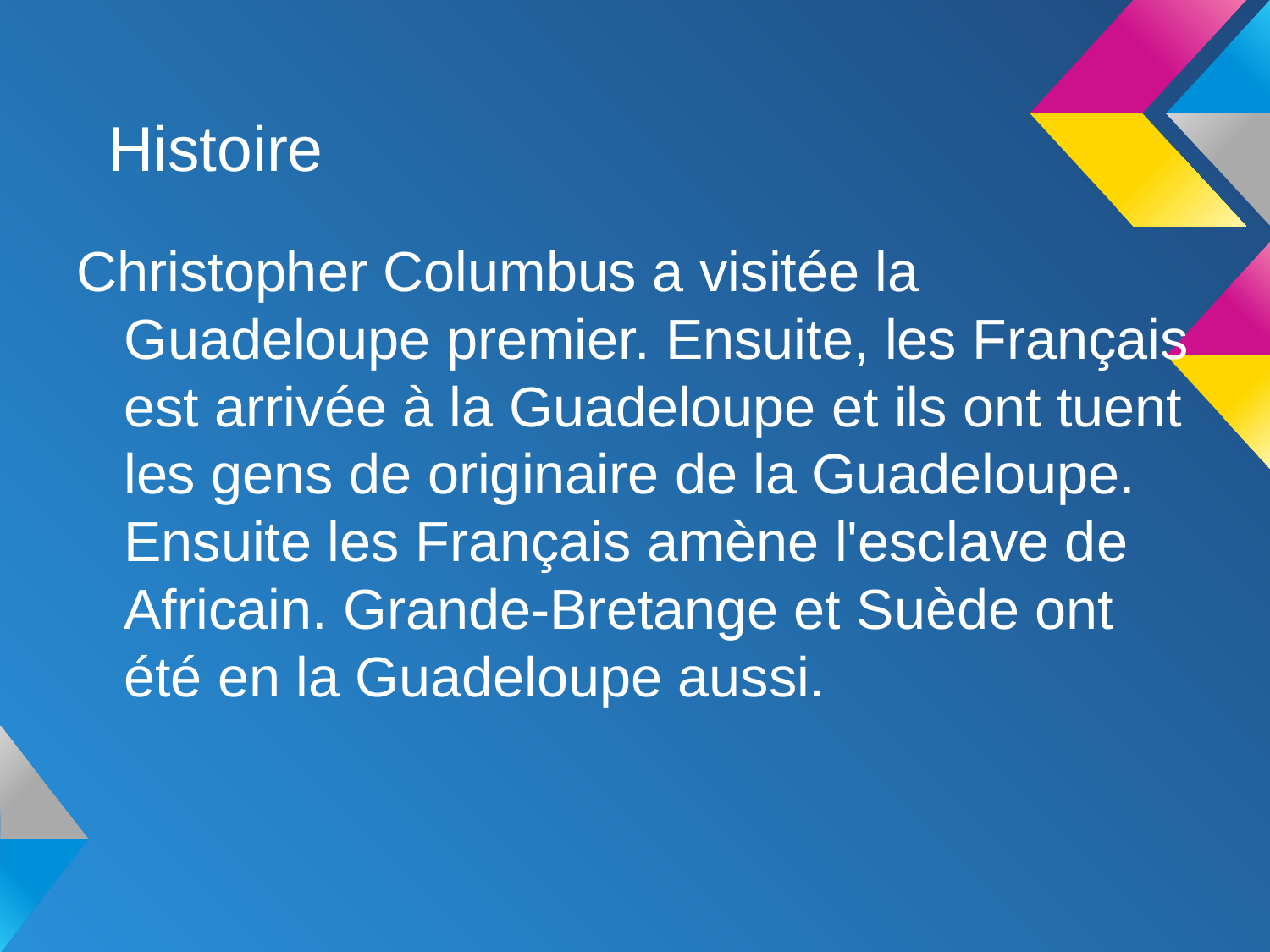

# Histoire
Christopher Columbus a visitée la Guadeloupe premier. Ensuite, les Français est arrivée à la Guadeloupe et ils ont tuent les gens de originaire de la Guadeloupe. Ensuite les Français amène l'esclave de Africain. Grande-Bretange et Suède ont été en la Guadeloupe aussi.